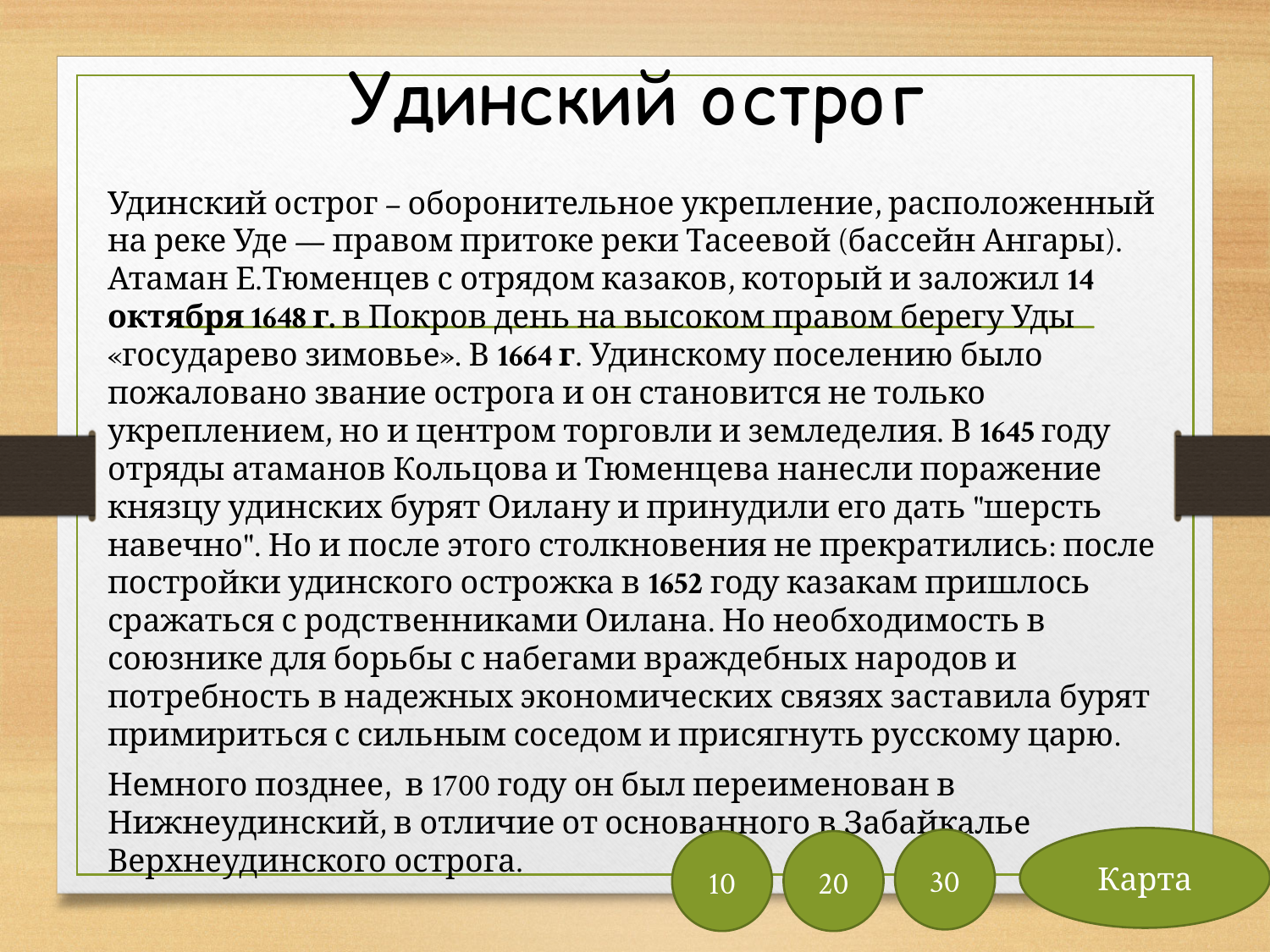

# Удинский острог
Удинский острог – оборонительное укрепление, расположенный на реке Уде — правом притоке реки Тасеевой (бассейн Ангары). Атаман Е.Тюменцев с отрядом казаков, который и заложил 14 октября 1648 г. в Покров день на высоком правом берегу Уды «государево зимовье». В 1664 г. Удинскому поселению было пожаловано звание острога и он становится не только укреплением, но и центром торговли и земледелия. В 1645 году отряды атаманов Кольцова и Тюменцева нанесли поражение князцу удинских бурят Оилану и принудили его дать "шерсть навечно". Но и после этого столкновения не прекратились: после постройки удинского острожка в 1652 году казакам пришлось сражаться с родственниками Оилана. Но необходимость в союзнике для борьбы с набегами враждебных народов и потребность в надежных экономических связях заставила бурят примириться с сильным соседом и присягнуть русскому царю.
Немного позднее,  в 1700 году он был переименован в Нижнеудинский, в отличие от основанного в Забайкалье Верхнеудинского острога.

Карта
30
10
20